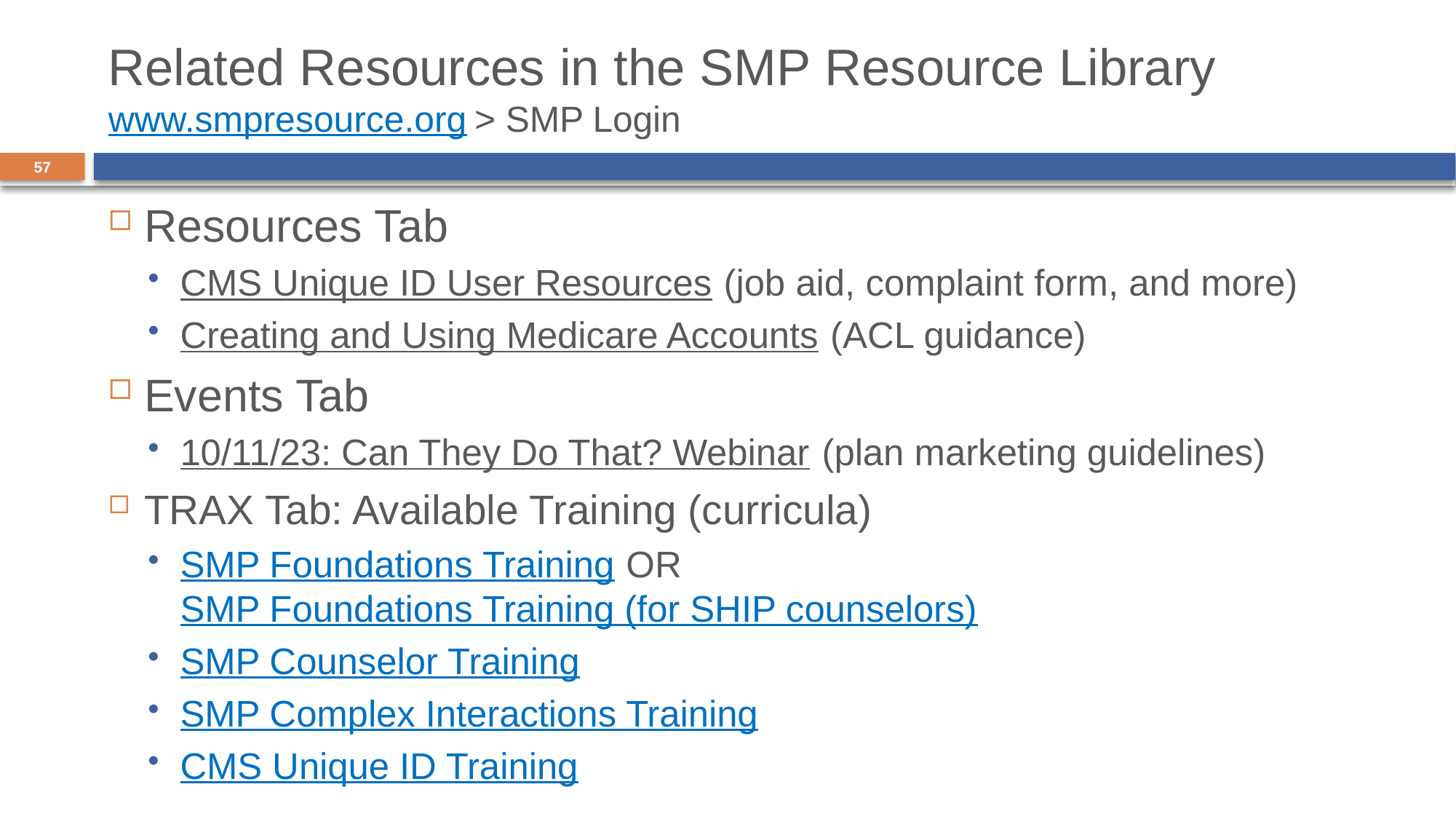

# Related Resources in the SMP Resource Library www.smpresource.org > SMP Login
57
Resources Tab
CMS Unique ID User Resources (job aid, complaint form, and more)
Creating and Using Medicare Accounts (ACL guidance)
Events Tab
10/11/23: Can They Do That? Webinar (plan marketing guidelines)
TRAX Tab: Available Training (curricula)
SMP Foundations Training OR SMP Foundations Training (for SHIP counselors)
SMP Counselor Training
SMP Complex Interactions Training
CMS Unique ID Training